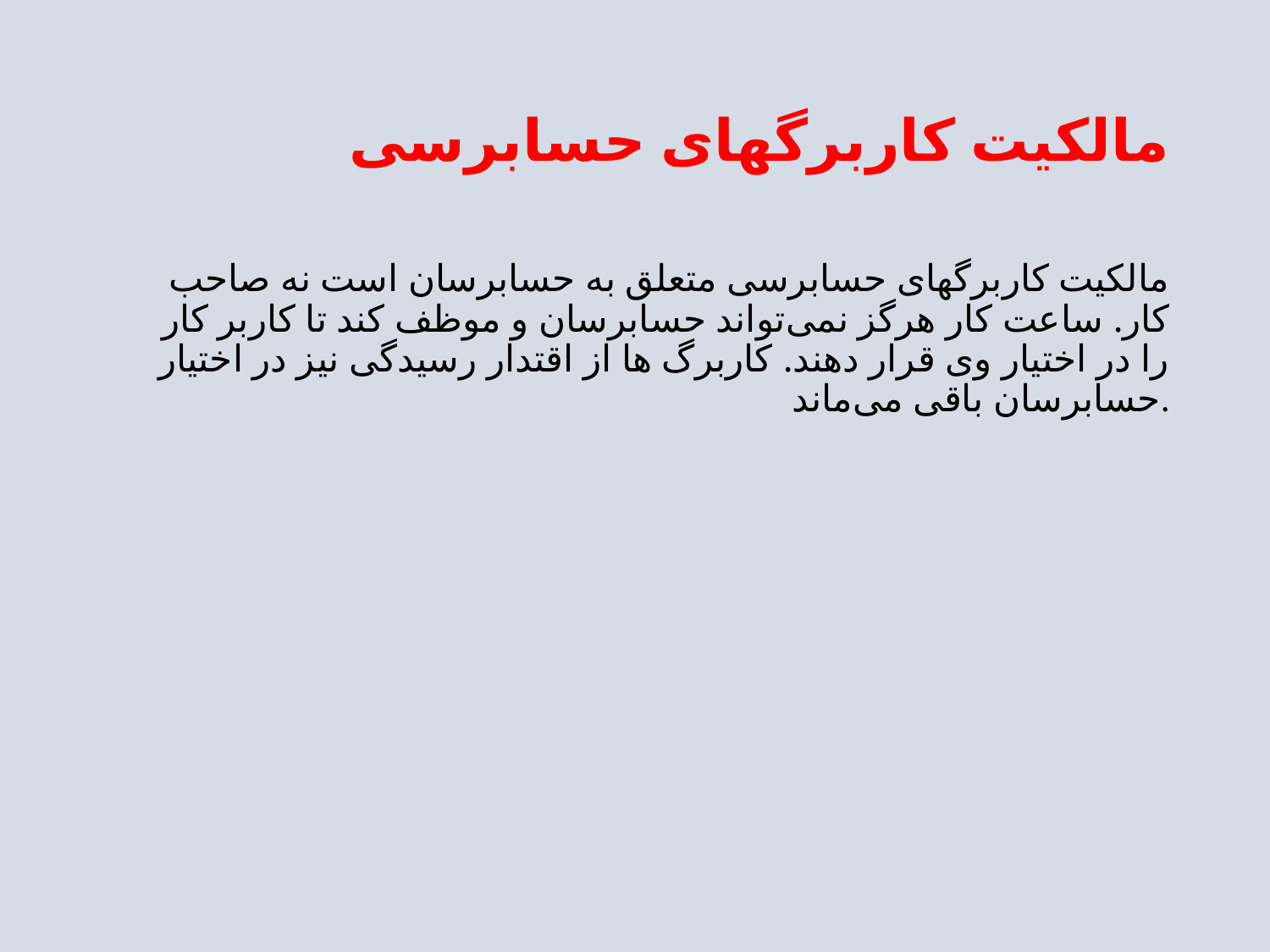

# مالکیت کاربرگهای حسابرسی
مالکیت کاربرگهای حسابرسی متعلق به حسابرسان است نه صاحب کار. ساعت کار هرگز نمی‌تواند حسابرسان و موظف کند تا کاربر کار را در اختیار وی قرار دهند. کاربرگ ها از اقتدار رسیدگی نیز در اختیار حسابرسان باقی می‌ماند.